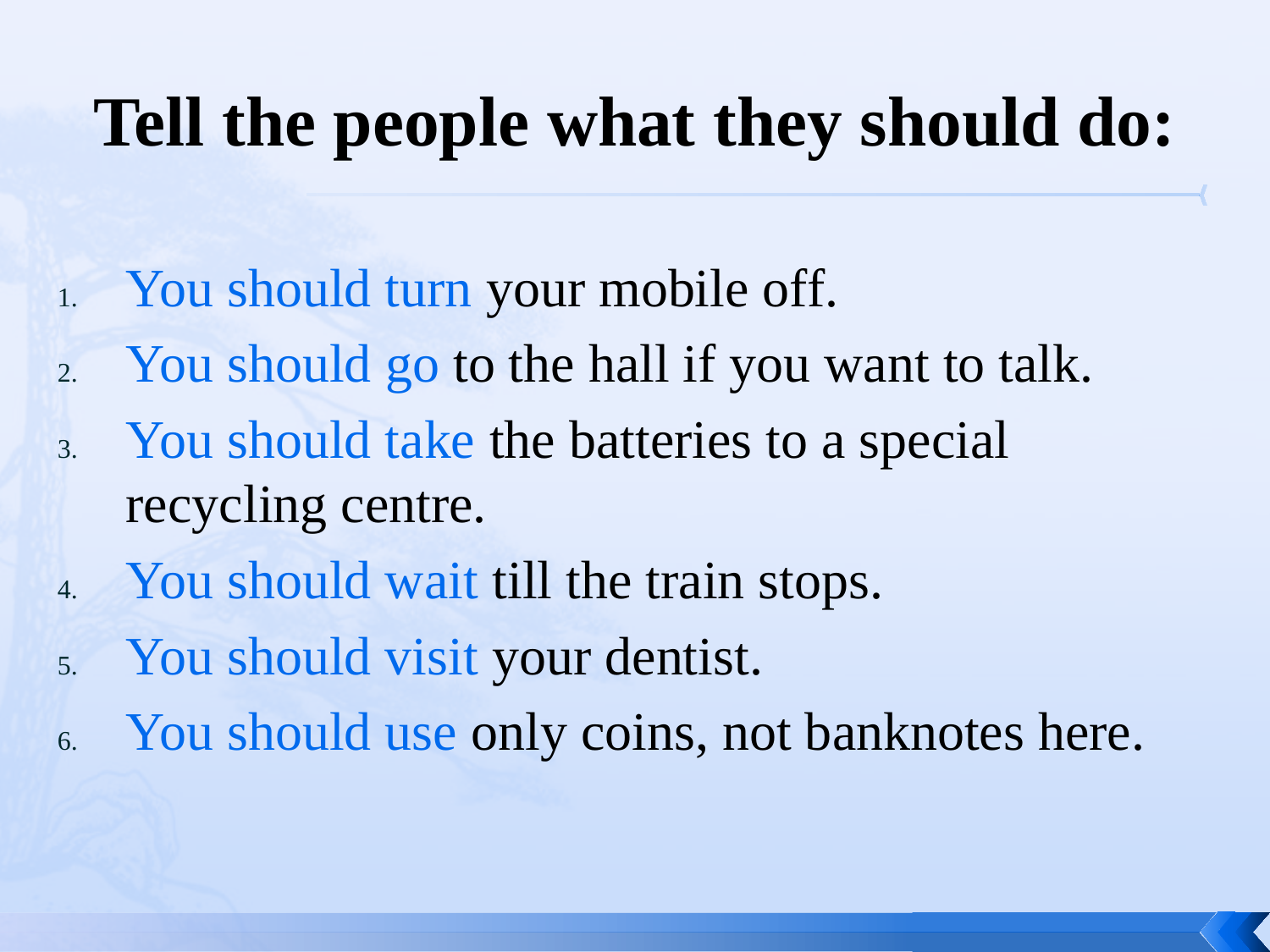

# Tell the people what they should do:
You should turn your mobile off.
You should go to the hall if you want to talk.
You should take the batteries to a special recycling centre.
You should wait till the train stops.
You should visit your dentist.
You should use only coins, not banknotes here.